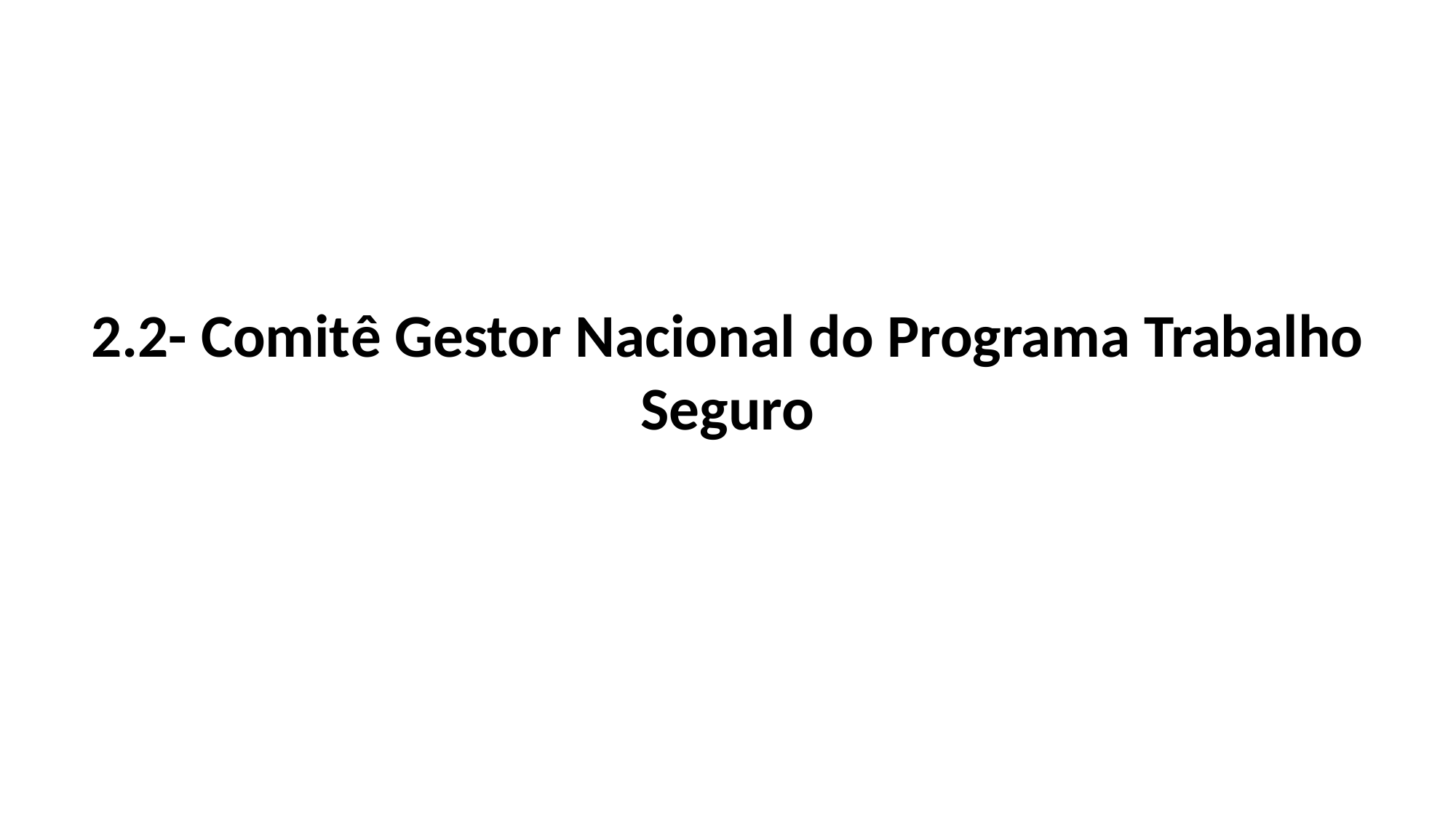

2.2- Comitê Gestor Nacional do Programa Trabalho Seguro